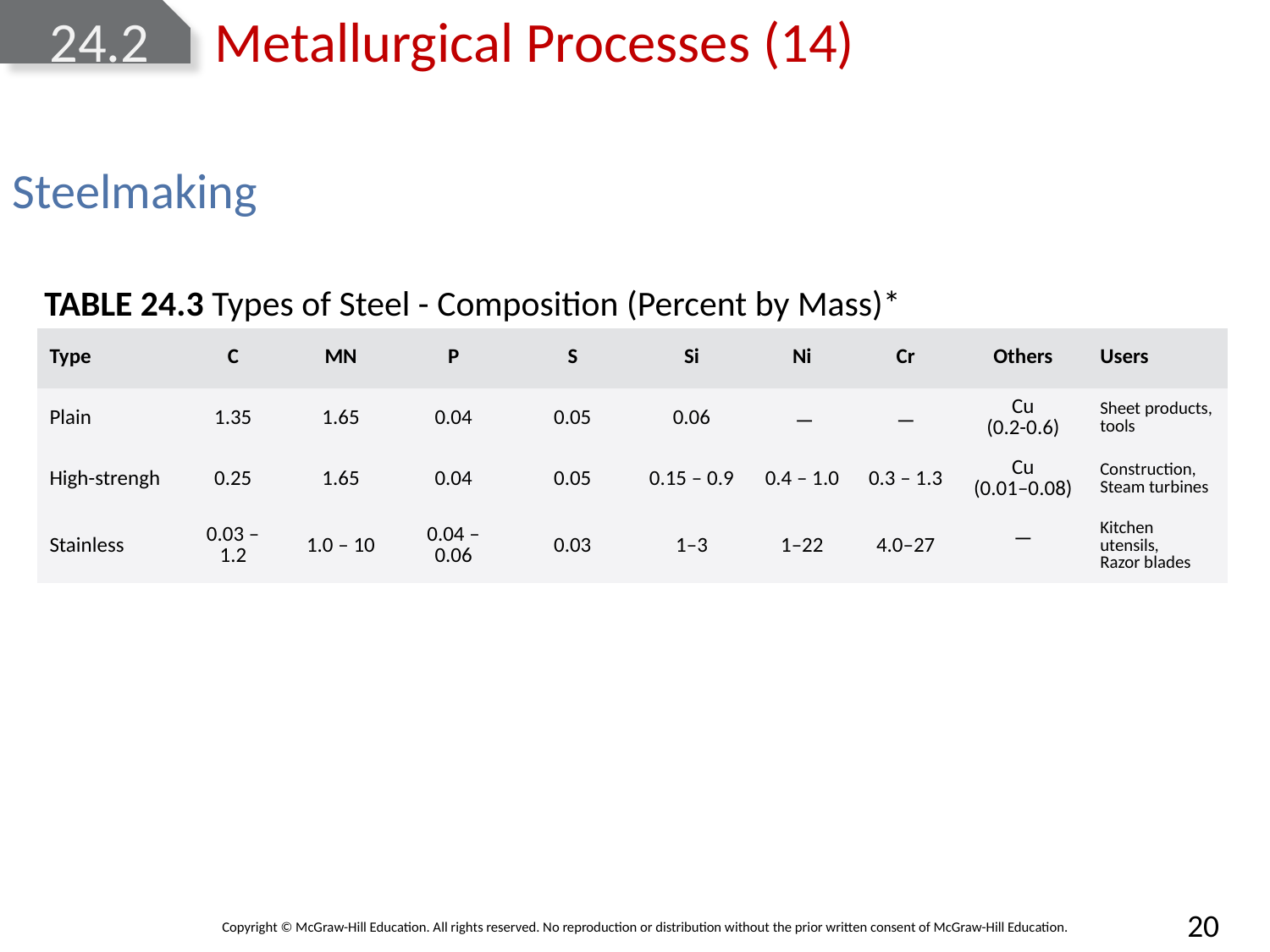

# 24.2 Metallurgical Processes (14)
Steelmaking
TABLE 24.3 Types of Steel - Composition (Percent by Mass)*

| Type | C | MN | P | S | Si | Ni | Cr | Others | Users |
| --- | --- | --- | --- | --- | --- | --- | --- | --- | --- |
| Plain | 1.35 | 1.65 | 0.04 | 0.05 | 0.06 | ─ | ─ | Cu (0.2-0.6) | Sheet products, tools |
| High-strengh | 0.25 | 1.65 | 0.04 | 0.05 | 0.15 – 0.9 | 0.4 – 1.0 | 0.3 – 1.3 | Cu (0.01–0.08) | Construction, Steam turbines |
| Stainless | 0.03 – 1.2 | 1.0 – 10 | 0.04 – 0.06 | 0.03 | 1–3 | 1–22 | 4.0–27 | ─ | Kitchen utensils, Razor blades |